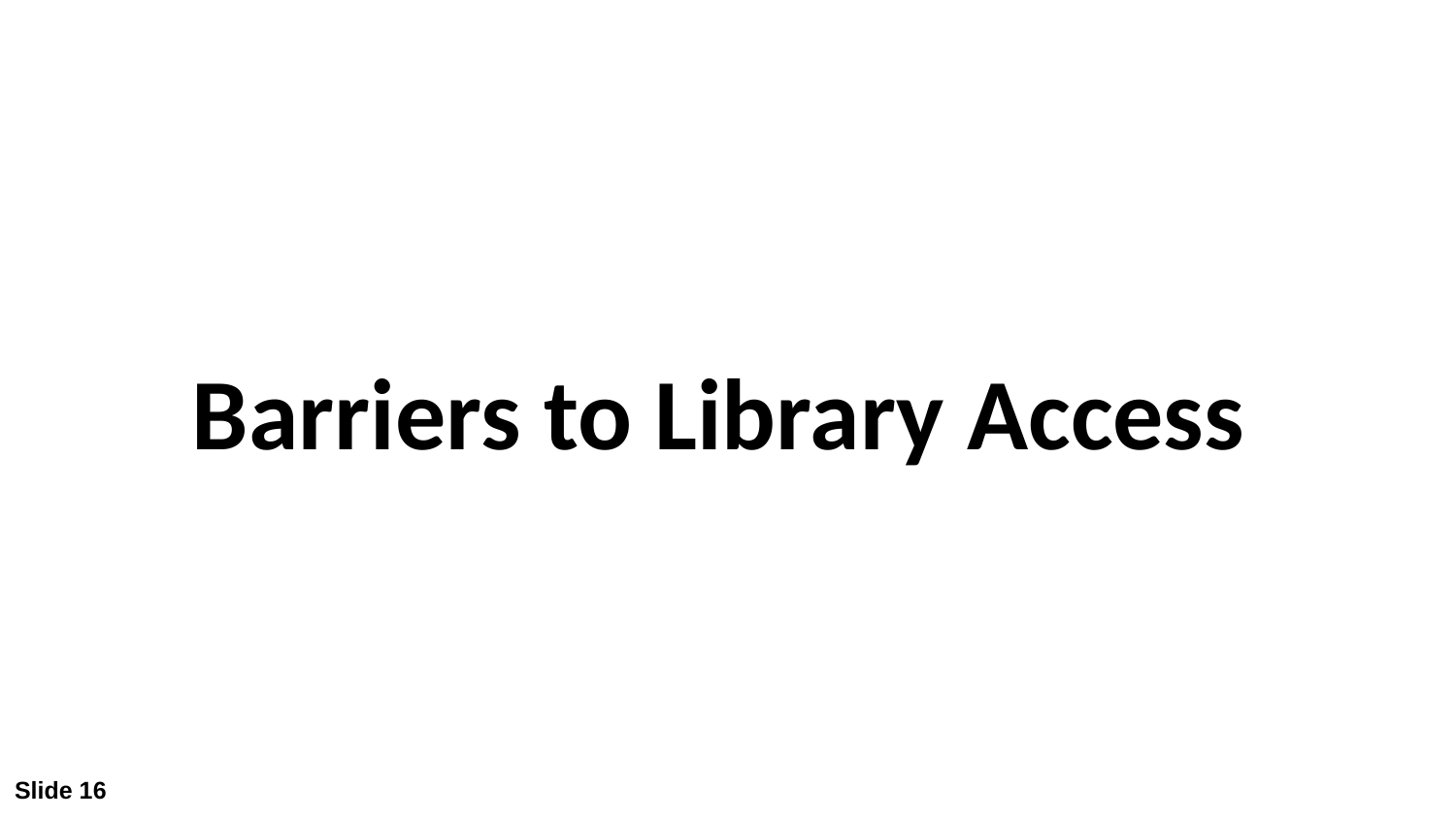

# Barriers to Library Access
Slide 16